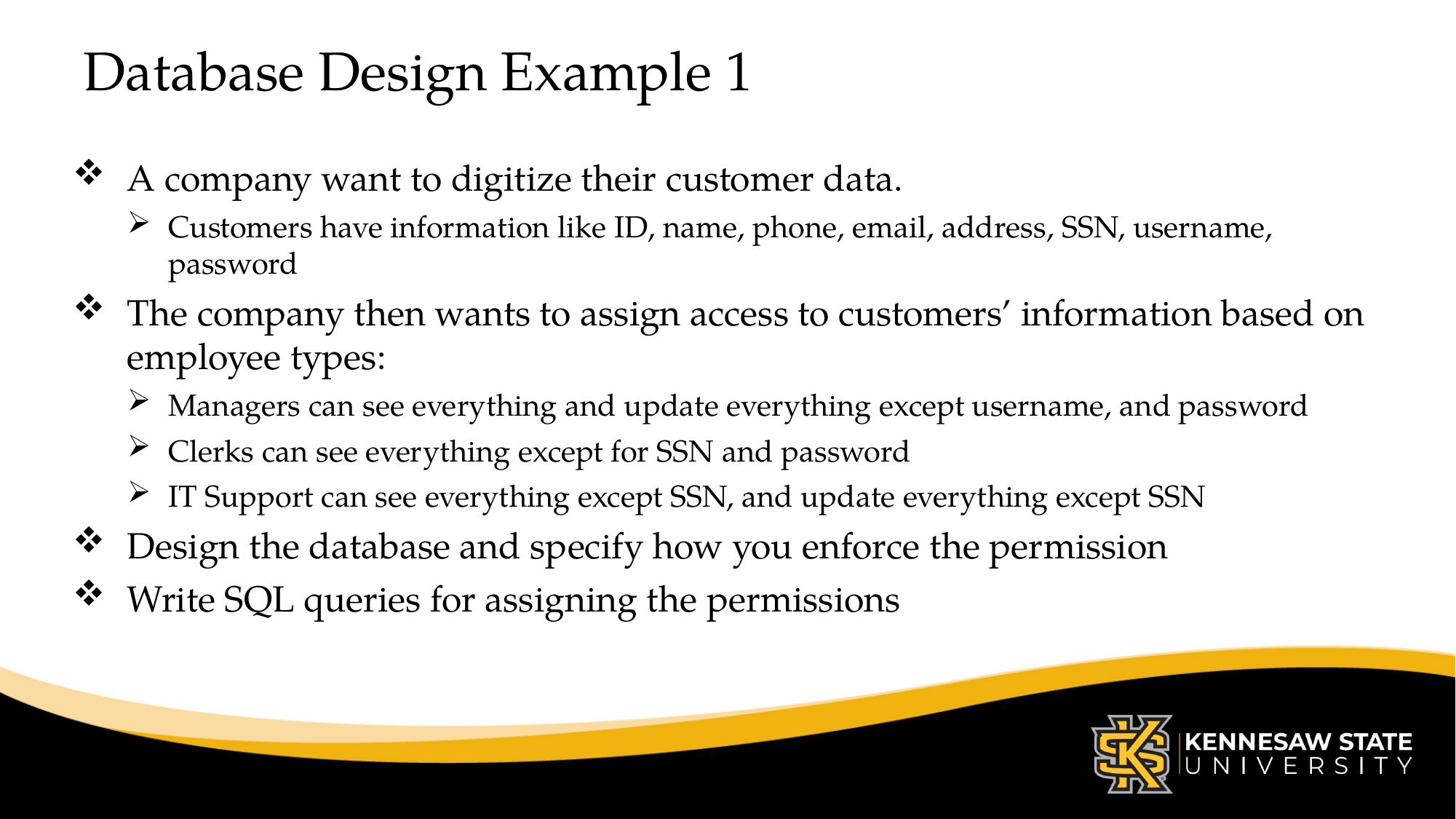

# Database Design Example 1
A company want to digitize their customer data.
Customers have information like ID, name, phone, email, address, SSN, username, password
The company then wants to assign access to customers’ information based on employee types:
Managers can see everything and update everything except username, and password
Clerks can see everything except for SSN and password
IT Support can see everything except SSN, and update everything except SSN
Design the database and specify how you enforce the permission
Write SQL queries for assigning the permissions